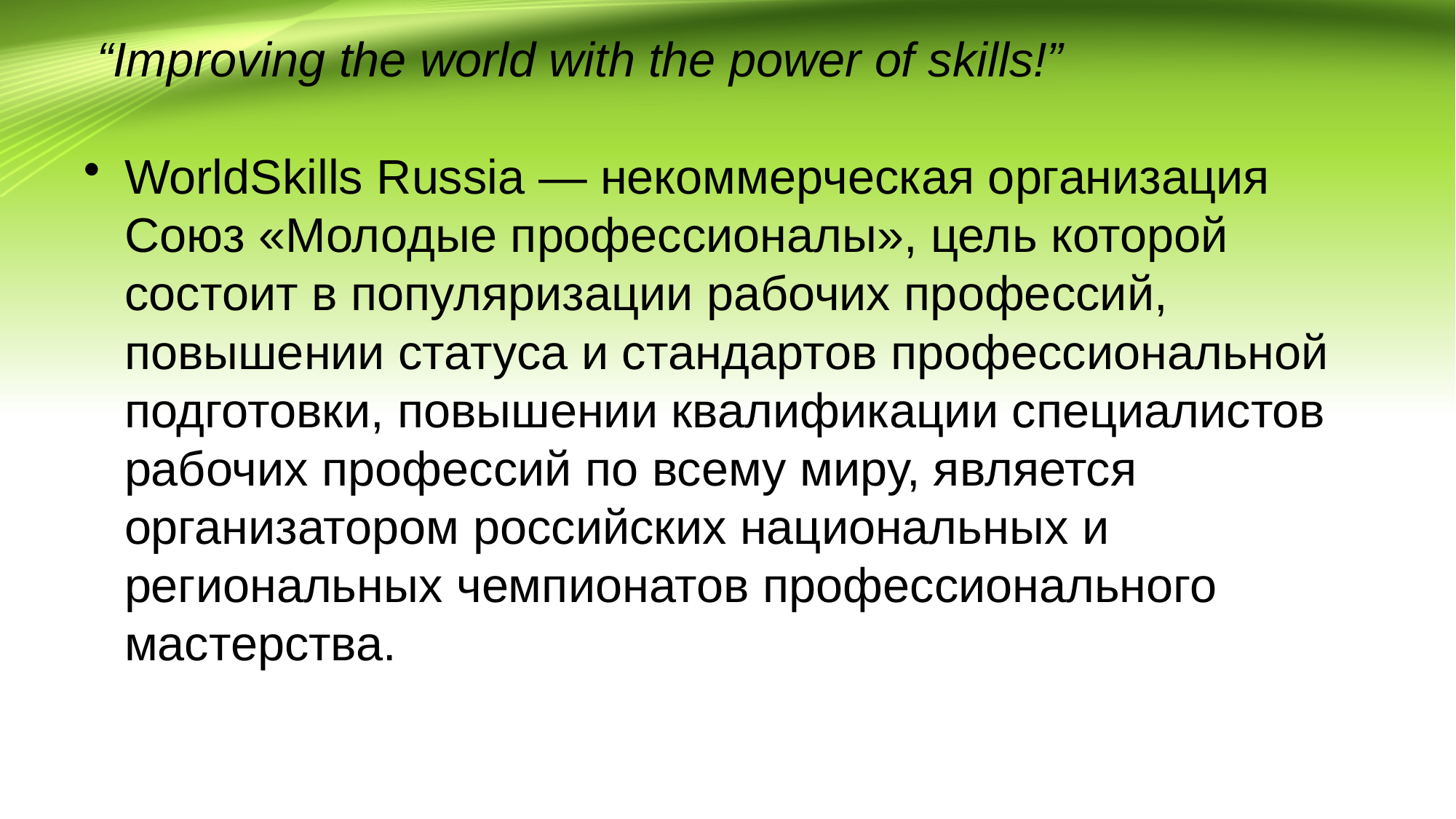

# “Improving the world with the power of skills!”
WorldSkills Russia — некоммерческая организация Союз «Молодые профессионалы», цель которой состоит в популяризации рабочих профессий, повышении статуса и стандартов профессиональной подготовки, повышении квалификации специалистов рабочих профессий по всему миру, является организатором российских национальных и региональных чемпионатов профессионального мастерства.